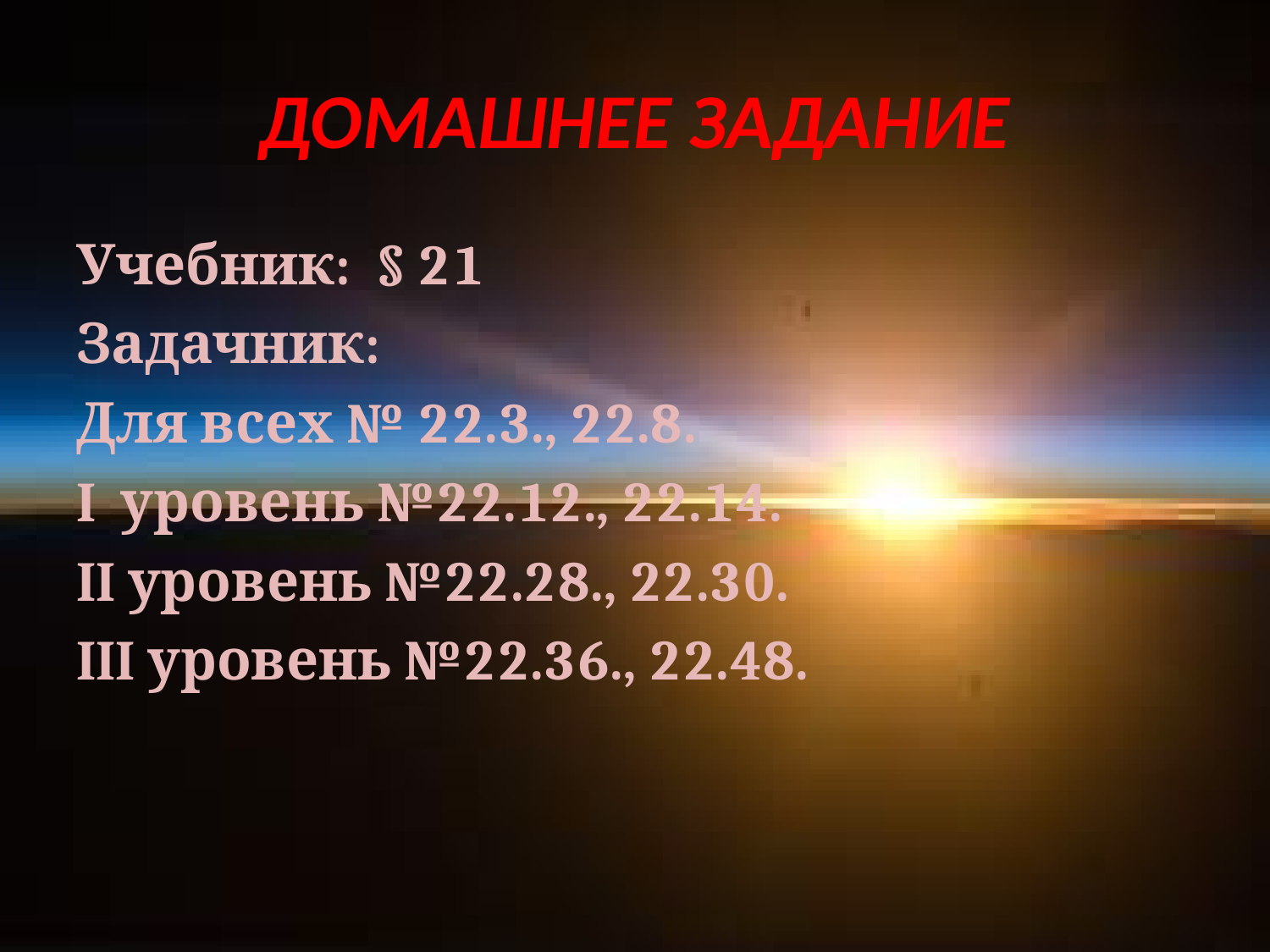

# ДОМАШНЕЕ ЗАДАНИЕ
Учебник:  § 21
Задачник:
Для всех № 22.3., 22.8.
I  уровень №22.12., 22.14.
II уровень №22.28., 22.30.
III уровень №22.36., 22.48.